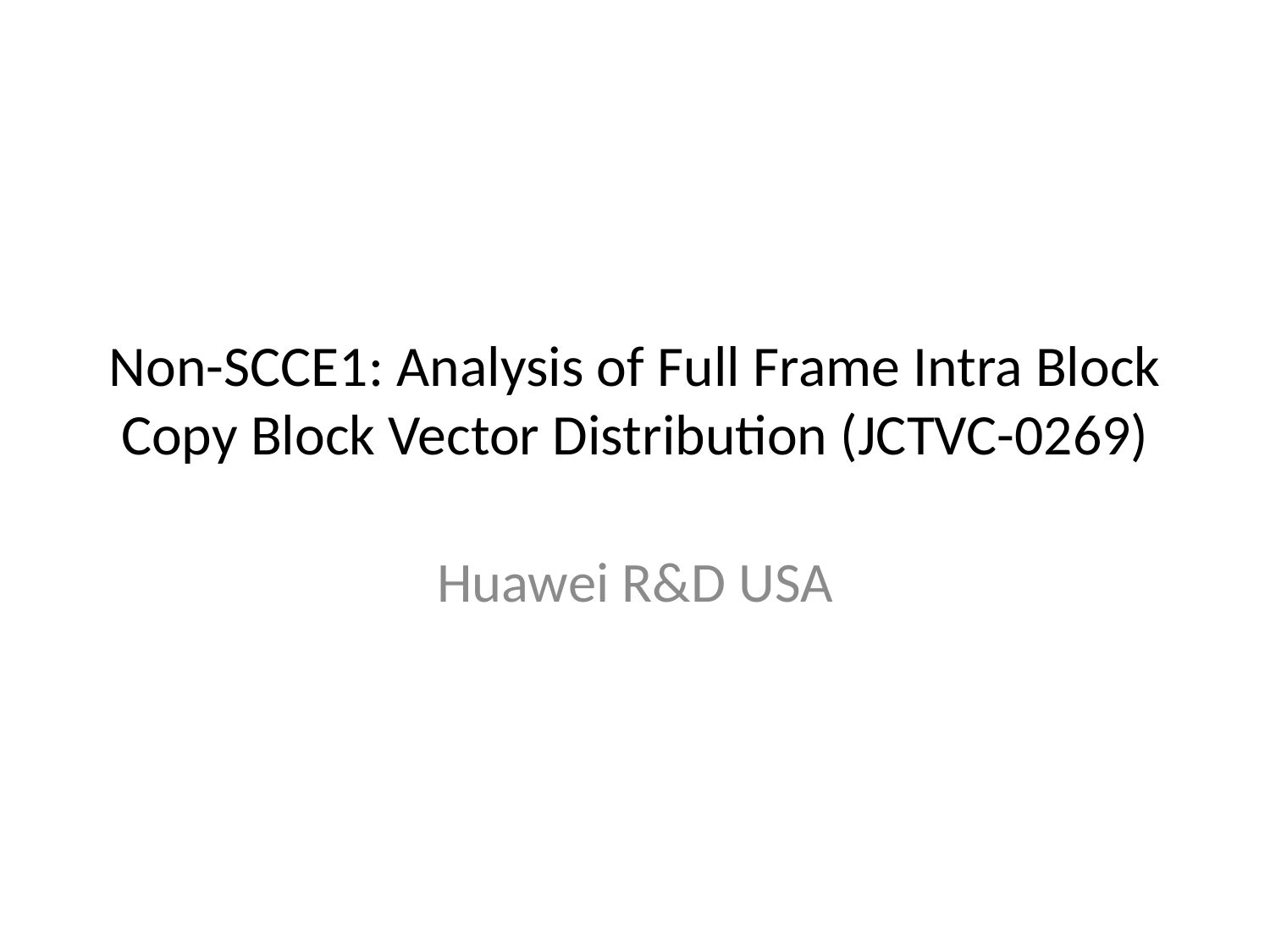

# Non-SCCE1: Analysis of Full Frame Intra Block Copy Block Vector Distribution (JCTVC-0269)
Huawei R&D USA